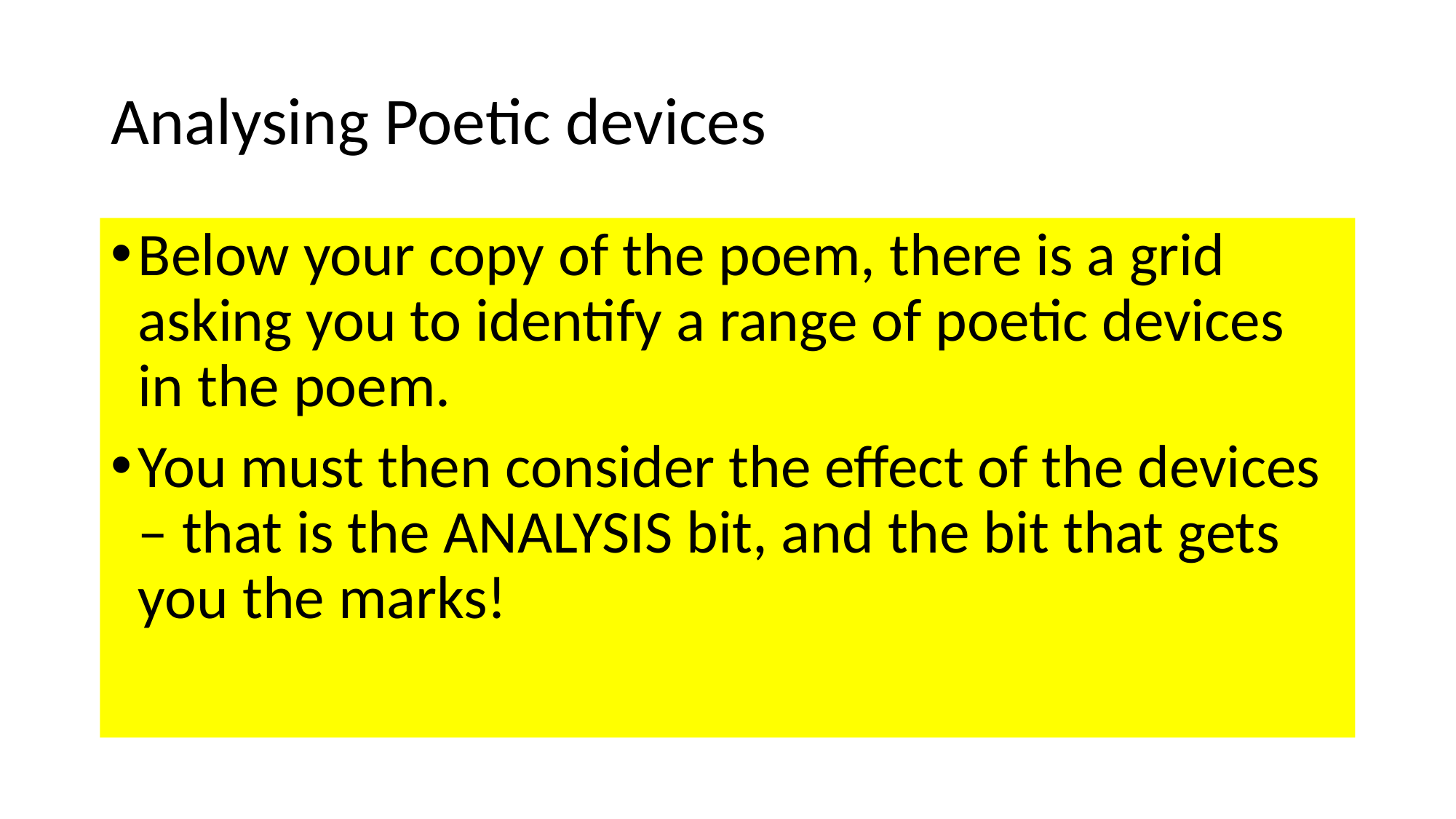

# Analysing Poetic devices
Below your copy of the poem, there is a grid asking you to identify a range of poetic devices in the poem.
You must then consider the effect of the devices – that is the ANALYSIS bit, and the bit that gets you the marks!